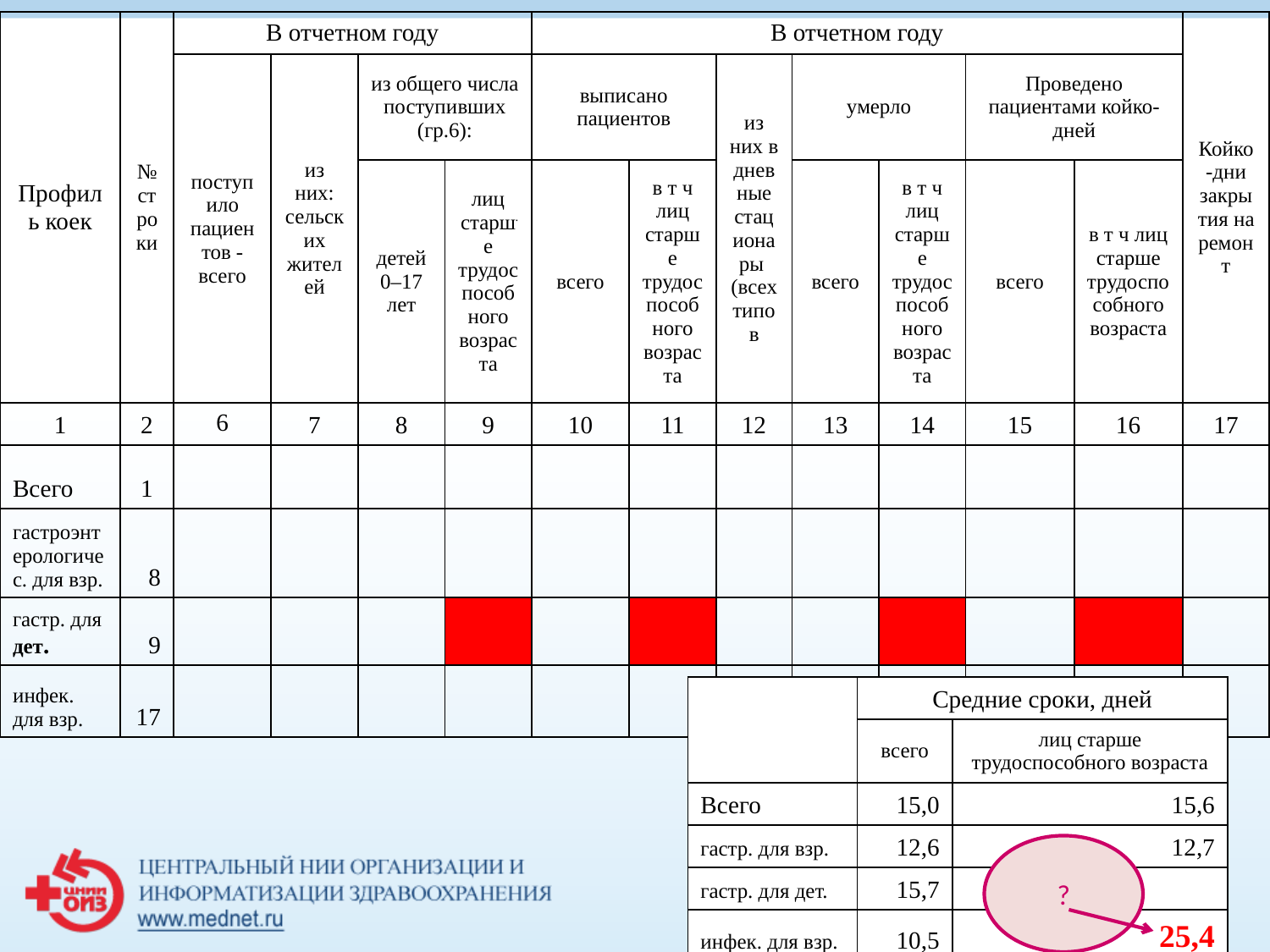

| Профиль коек | № строки | В отчетном году |  |  |  | В отчетном году |  |  |  |  |  |  | Койко-дни закрытия на ремонт |
| --- | --- | --- | --- | --- | --- | --- | --- | --- | --- | --- | --- | --- | --- |
|  |  | поступило пациентов - всего | из них: сельских жителей | из общего числа поступивших (гр.6): |  | выписано пациентов |  | из них в дневные стационары (всех типов | умерло |  | Проведено пациентами койко-дней |  |  |
|  |  |  |  | детей 0–17 лет | лиц старше трудоспособного возраста | всего | в т ч лиц старше трудоспособного возраста |  | всего | в т ч лиц старше трудоспособного возраста | всего | в т ч лиц старше трудоспособного возраста |  |
| 1 | 2 | 6 | 7 | 8 | 9 | 10 | 11 | 12 | 13 | 14 | 15 | 16 | 17 |
| Всего | 1 |  |  |  |  |  |  |  |  |  |  |  |  |
| гастроэнтерологичес. для взр. | 8 |  |  |  |  |  |  |  |  |  |  |  |  |
| гастр. для дет. | 9 |  |  |  |  |  |  |  |  |  |  |  |  |
| инфек. для взр. | 17 |  |  |  |  |  |  |  |  |  |  |  |  |

|  | Средние сроки, дней |  |
| --- | --- | --- |
|  | всего | лиц старше трудоспособного возраста |
| Всего | 15,0 | 15,6 |
| гастр. для взр. | 12,6 | 12,7 |
| гастр. для дет. | 15,7 |  |
| инфек. для взр. | 10,5 | 25,4 |

?